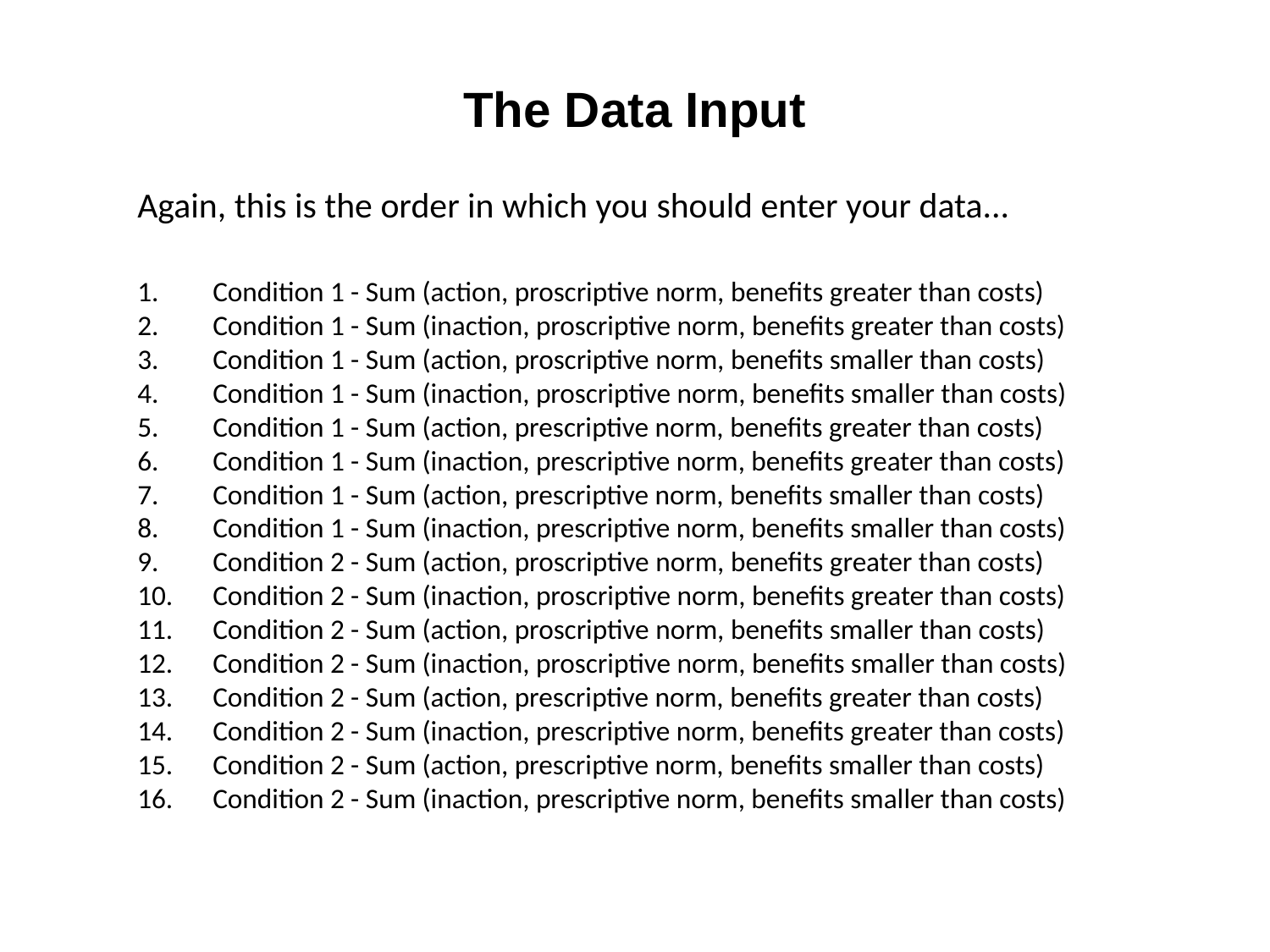

The Data Input
Again, this is the order in which you should enter your data...
Condition 1 - Sum (action, proscriptive norm, benefits greater than costs)
Condition 1 - Sum (inaction, proscriptive norm, benefits greater than costs)
Condition 1 - Sum (action, proscriptive norm, benefits smaller than costs)
Condition 1 - Sum (inaction, proscriptive norm, benefits smaller than costs)
Condition 1 - Sum (action, prescriptive norm, benefits greater than costs)
Condition 1 - Sum (inaction, prescriptive norm, benefits greater than costs)
Condition 1 - Sum (action, prescriptive norm, benefits smaller than costs)
Condition 1 - Sum (inaction, prescriptive norm, benefits smaller than costs)
Condition 2 - Sum (action, proscriptive norm, benefits greater than costs)
Condition 2 - Sum (inaction, proscriptive norm, benefits greater than costs)
Condition 2 - Sum (action, proscriptive norm, benefits smaller than costs)
Condition 2 - Sum (inaction, proscriptive norm, benefits smaller than costs)
Condition 2 - Sum (action, prescriptive norm, benefits greater than costs)
Condition 2 - Sum (inaction, prescriptive norm, benefits greater than costs)
Condition 2 - Sum (action, prescriptive norm, benefits smaller than costs)
Condition 2 - Sum (inaction, prescriptive norm, benefits smaller than costs)